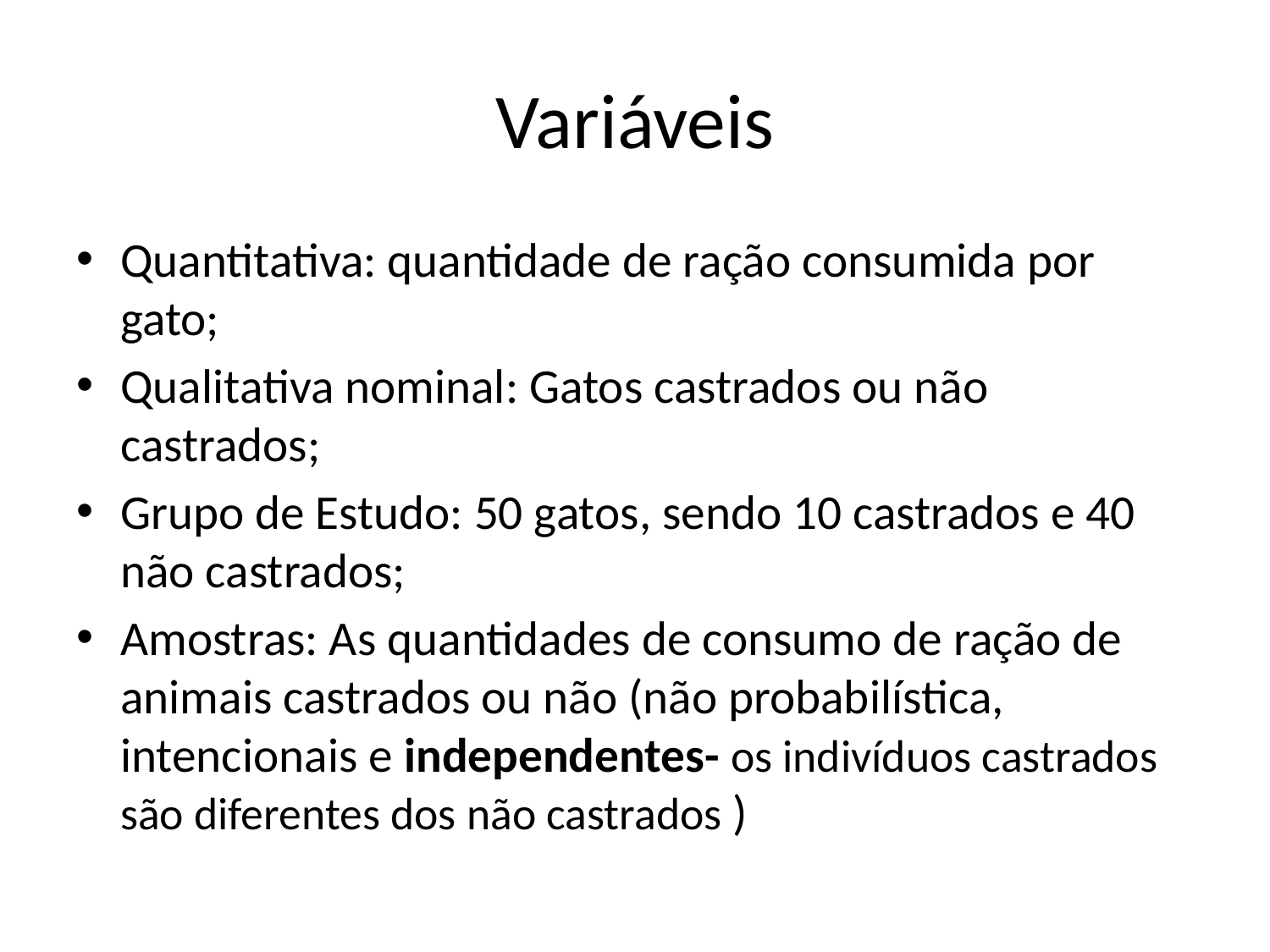

# Variáveis
Quantitativa: quantidade de ração consumida por gato;
Qualitativa nominal: Gatos castrados ou não castrados;
Grupo de Estudo: 50 gatos, sendo 10 castrados e 40 não castrados;
Amostras: As quantidades de consumo de ração de animais castrados ou não (não probabilística, intencionais e independentes- os indivíduos castrados são diferentes dos não castrados )